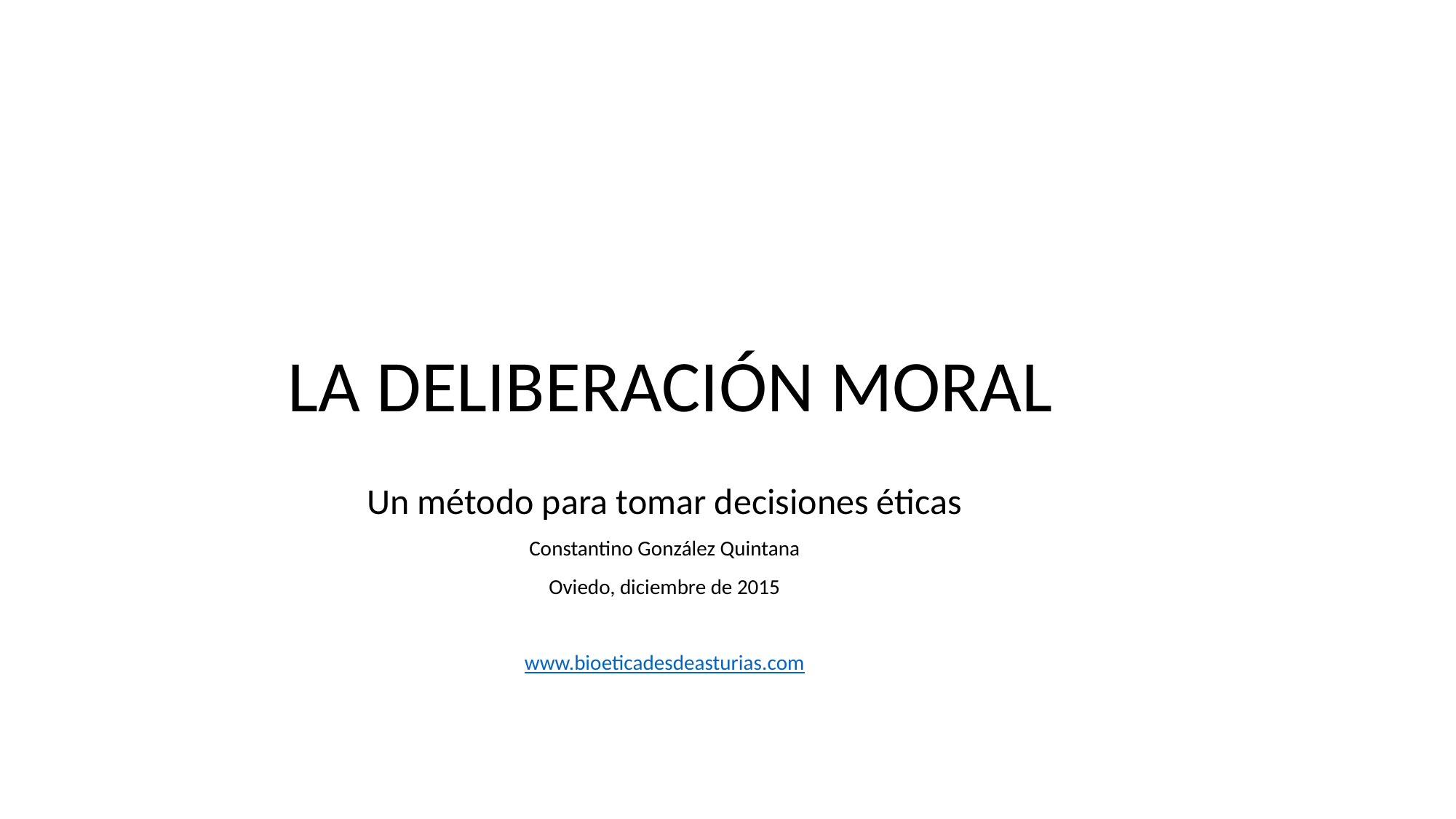

# LA DELIBERACIÓN MORAL
Un método para tomar decisiones éticas
Constantino González Quintana
Oviedo, diciembre de 2015

www.bioeticadesdeasturias.com